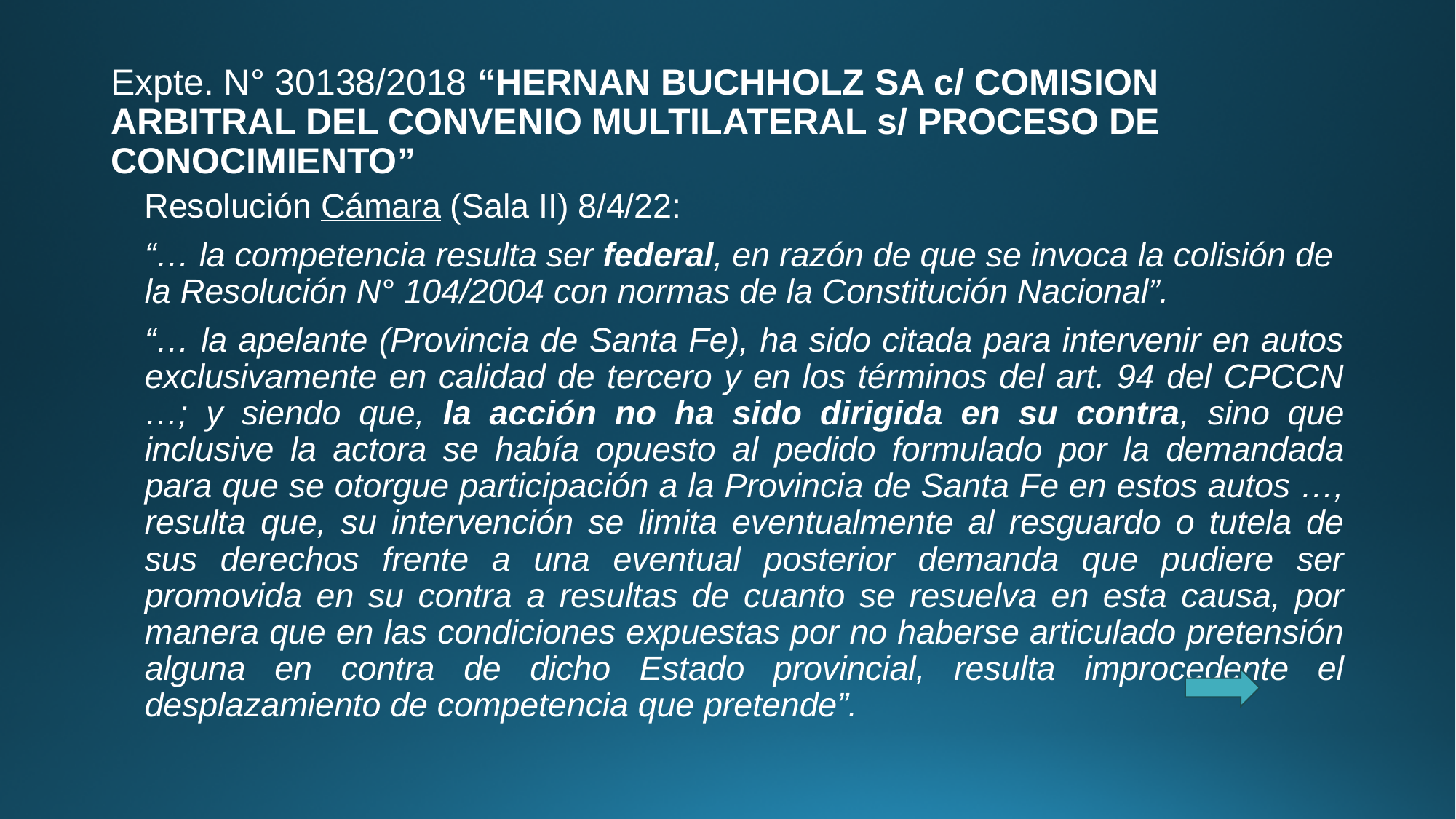

# Expte. N° 30138/2018 “HERNAN BUCHHOLZ SA c/ COMISION ARBITRAL DEL CONVENIO MULTILATERAL s/ PROCESO DE CONOCIMIENTO”
Resolución Cámara (Sala II) 8/4/22:
“… la competencia resulta ser federal, en razón de que se invoca la colisión de la Resolución N° 104/2004 con normas de la Constitución Nacional”.
“… la apelante (Provincia de Santa Fe), ha sido citada para intervenir en autos exclusivamente en calidad de tercero y en los términos del art. 94 del CPCCN …; y siendo que, la acción no ha sido dirigida en su contra, sino que inclusive la actora se había opuesto al pedido formulado por la demandada para que se otorgue participación a la Provincia de Santa Fe en estos autos …, resulta que, su intervención se limita eventualmente al resguardo o tutela de sus derechos frente a una eventual posterior demanda que pudiere ser promovida en su contra a resultas de cuanto se resuelva en esta causa, por manera que en las condiciones expuestas por no haberse articulado pretensión alguna en contra de dicho Estado provincial, resulta improcedente el desplazamiento de competencia que pretende”.